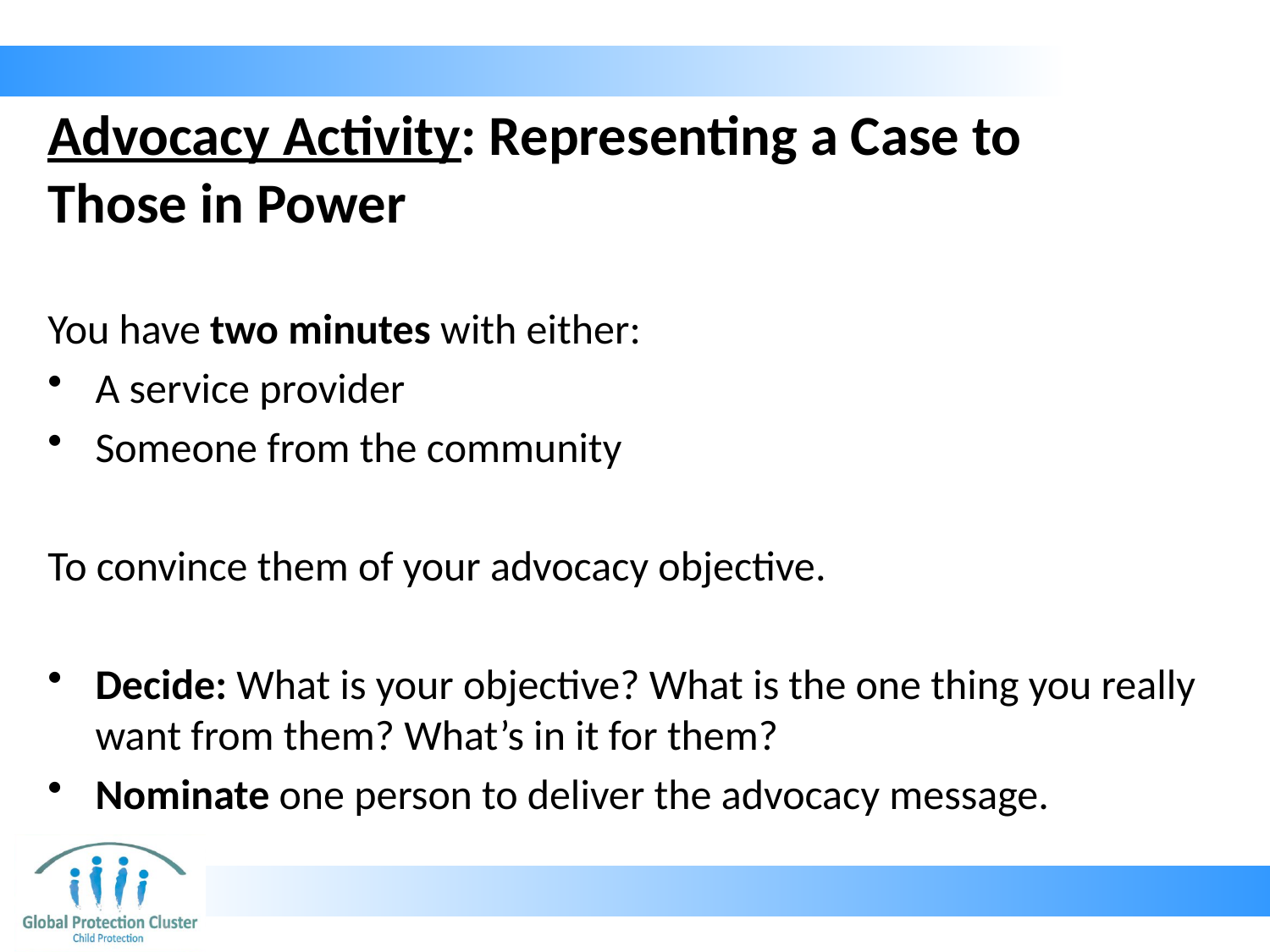

# Advocacy Activity: Representing a Case to Those in Power

You have two minutes with either:
A service provider
Someone from the community

To convince them of your advocacy objective.

Decide: What is your objective? What is the one thing you really want from them? What’s in it for them?
Nominate one person to deliver the advocacy message.